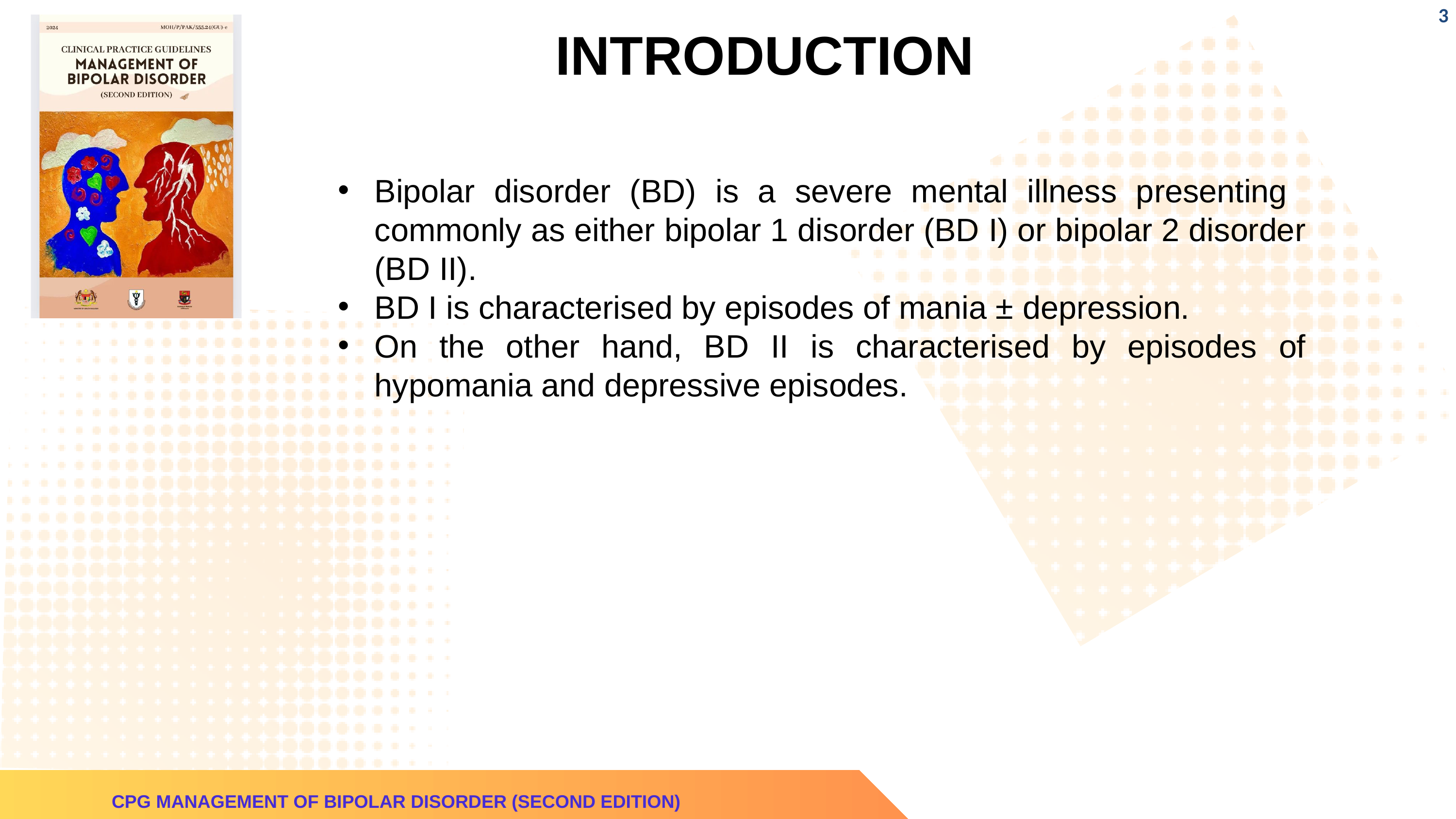

3

INTRODUCTION

Bipolar disorder (BD) is a severe mental illness presenting  commonly as either bipolar 1 disorder (BD I) or bipolar 2 disorder (BD II).
BD I is characterised by episodes of mania ± depression.
On the other hand, BD II is characterised by episodes of hypomania and depressive episodes.

CPG MANAGEMENT OF BIPOLAR DISORDER (SECOND EDITION)